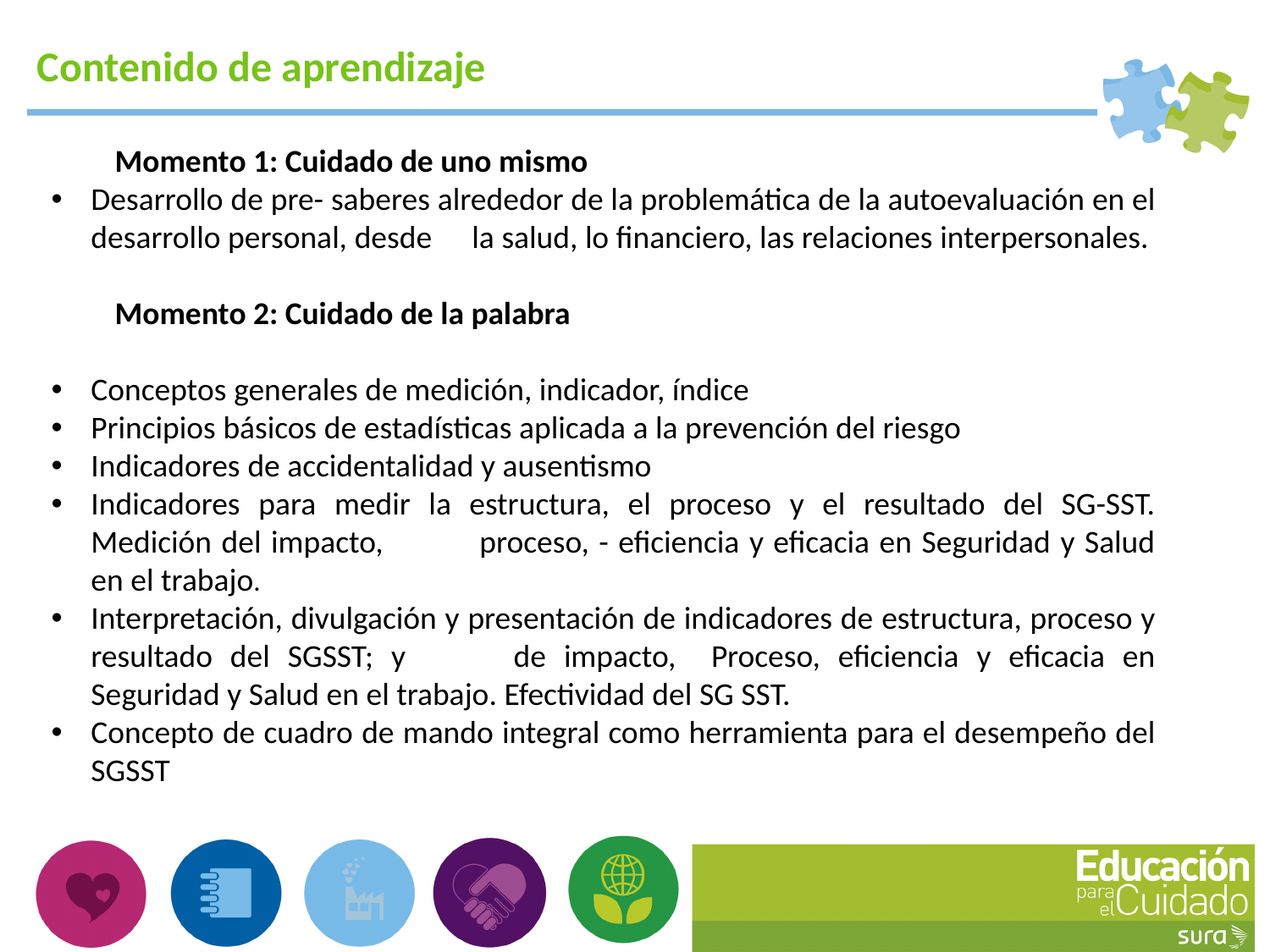

Contenido de aprendizaje
Momento 1: Cuidado de uno mismo
Desarrollo de pre- saberes alrededor de la problemática de la autoevaluación en el desarrollo personal, desde 	la salud, lo financiero, las relaciones interpersonales.

Momento 2: Cuidado de la palabra

Conceptos generales de medición, indicador, índice
Principios básicos de estadísticas aplicada a la prevención del riesgo
Indicadores de accidentalidad y ausentismo
Indicadores para medir la estructura, el proceso y el resultado del SG-SST. Medición del impacto, 	proceso, - eficiencia y eficacia en Seguridad y Salud en el trabajo.
Interpretación, divulgación y presentación de indicadores de estructura, proceso y resultado del SGSST; y 	de impacto,  Proceso, eficiencia y eficacia en Seguridad y Salud en el trabajo. Efectividad del SG SST.
Concepto de cuadro de mando integral como herramienta para el desempeño del SGSST